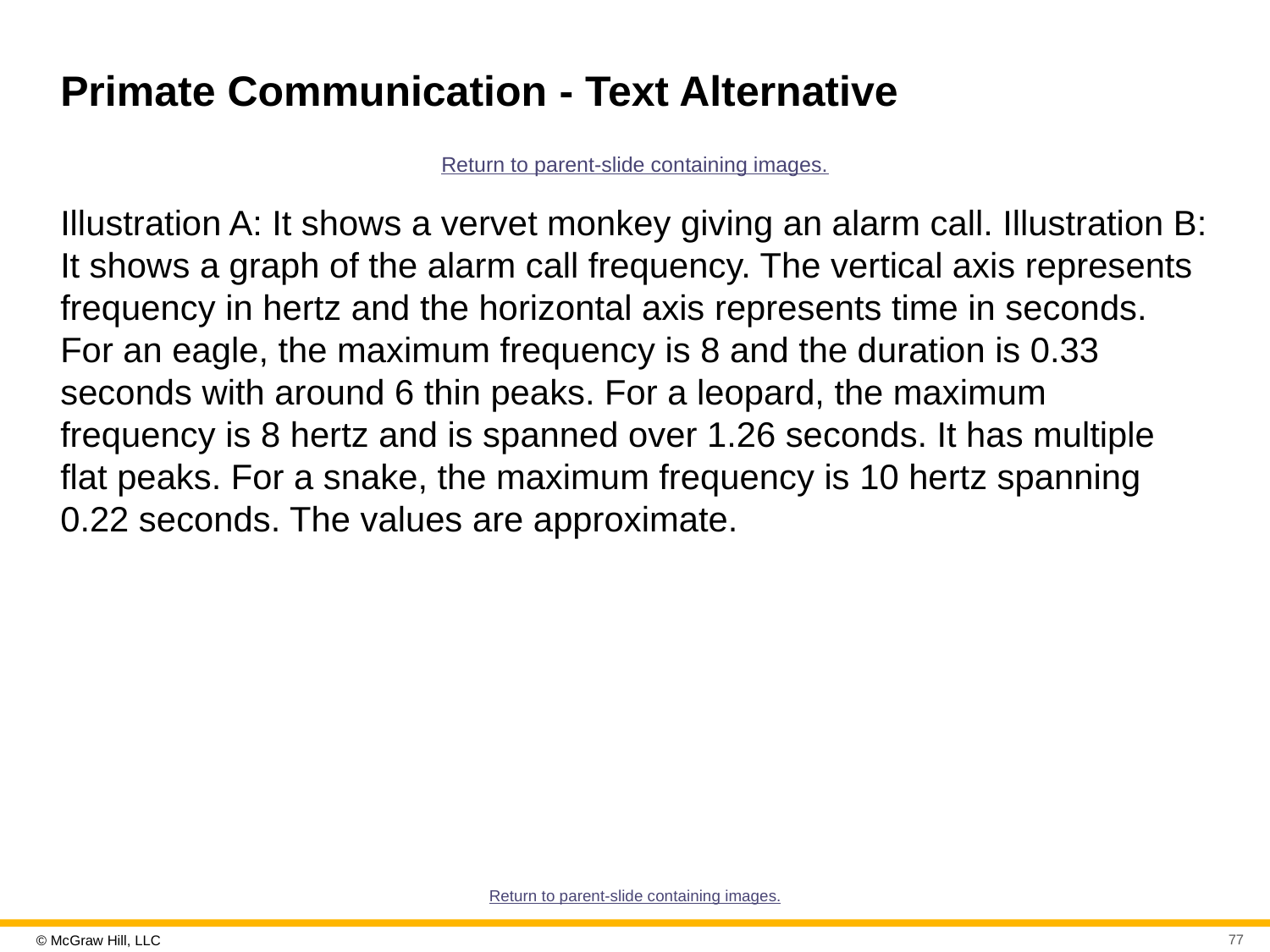

# Primate Communication - Text Alternative
Return to parent-slide containing images.
Illustration A: It shows a vervet monkey giving an alarm call. Illustration B: It shows a graph of the alarm call frequency. The vertical axis represents frequency in hertz and the horizontal axis represents time in seconds. For an eagle, the maximum frequency is 8 and the duration is 0.33 seconds with around 6 thin peaks. For a leopard, the maximum frequency is 8 hertz and is spanned over 1.26 seconds. It has multiple flat peaks. For a snake, the maximum frequency is 10 hertz spanning 0.22 seconds. The values are approximate.
Return to parent-slide containing images.
77